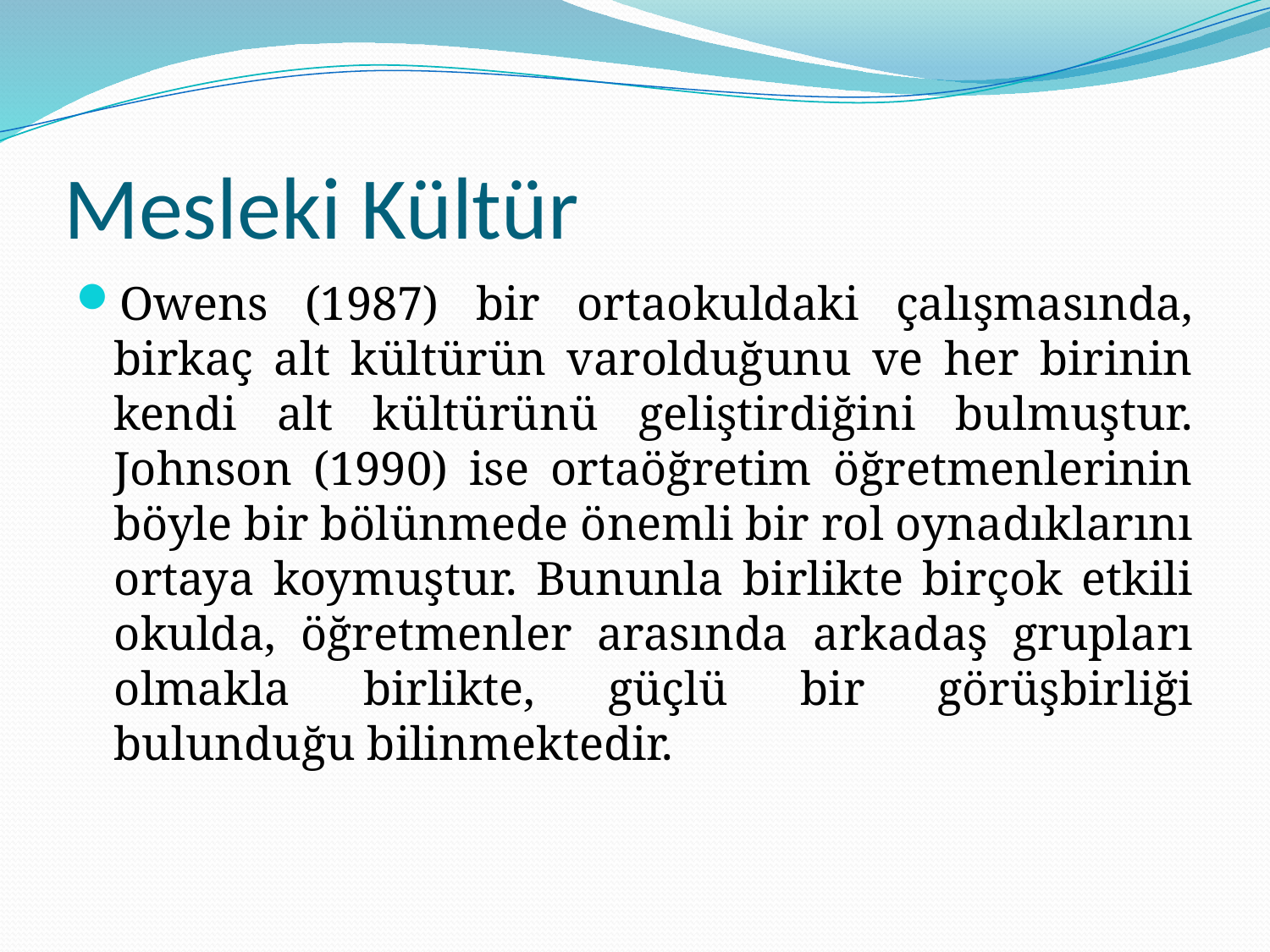

# Mesleki Kültür
Owens (1987) bir ortaokuldaki çalışmasında, birkaç alt kültürün varolduğunu ve her birinin kendi alt kültürünü geliştirdiğini bulmuştur. Johnson (1990) ise ortaöğretim öğretmenlerinin böyle bir bölünmede önemli bir rol oynadıklarını ortaya koymuştur. Bununla birlikte birçok etkili okulda, öğretmenler arasında arkadaş grupları olmakla birlikte, güçlü bir görüşbirliği bulunduğu bilinmektedir.